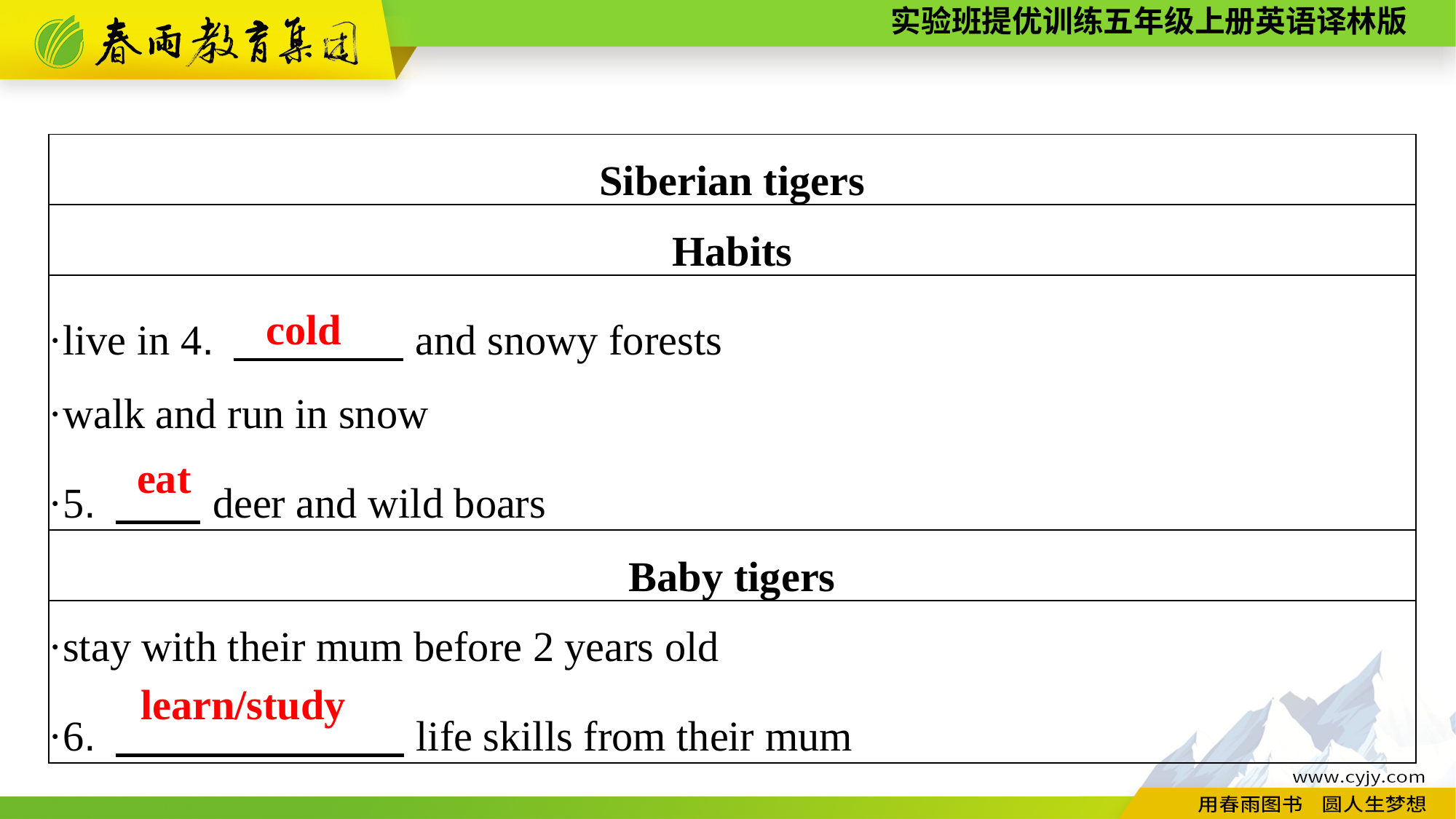

| Siberian tigers |
| --- |
| Habits |
| ·live in 4. 　　　　and snowy forests ·walk and run in snow ·5. 　　deer and wild boars |
| Baby tigers |
| ·stay with their mum before 2 years old ·6. 　　 　life skills from their mum |
cold
eat
learn/study